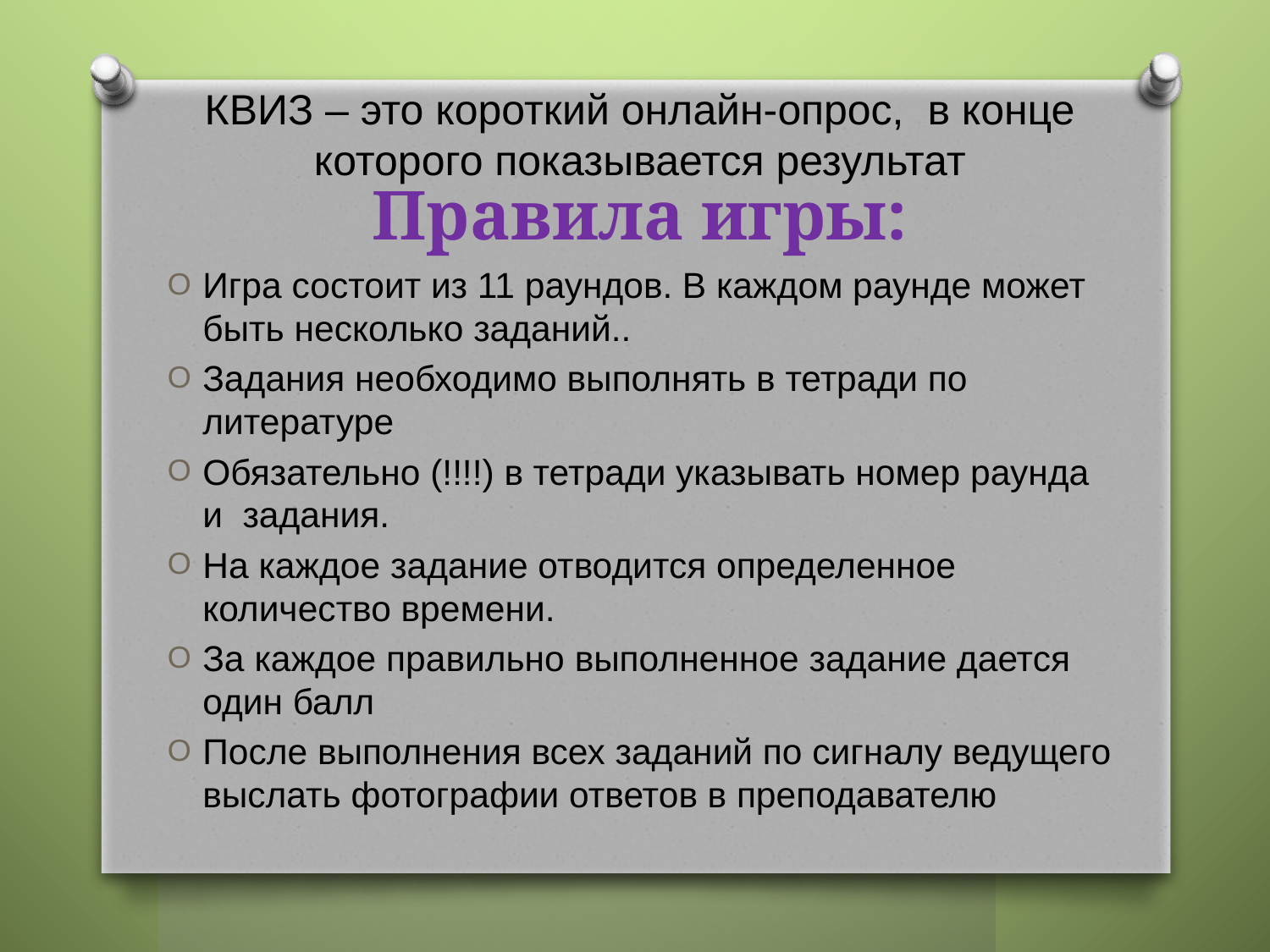

КВИЗ – это короткий онлайн-опрос,  в конце которого показывается результат
# Правила игры:
Игра состоит из 11 раундов. В каждом раунде может быть несколько заданий..
Задания необходимо выполнять в тетради по литературе
Обязательно (!!!!) в тетради указывать номер раунда и  задания.
На каждое задание отводится определенное количество времени.
За каждое правильно выполненное задание дается один балл
После выполнения всех заданий по сигналу ведущего выслать фотографии ответов в преподавателю